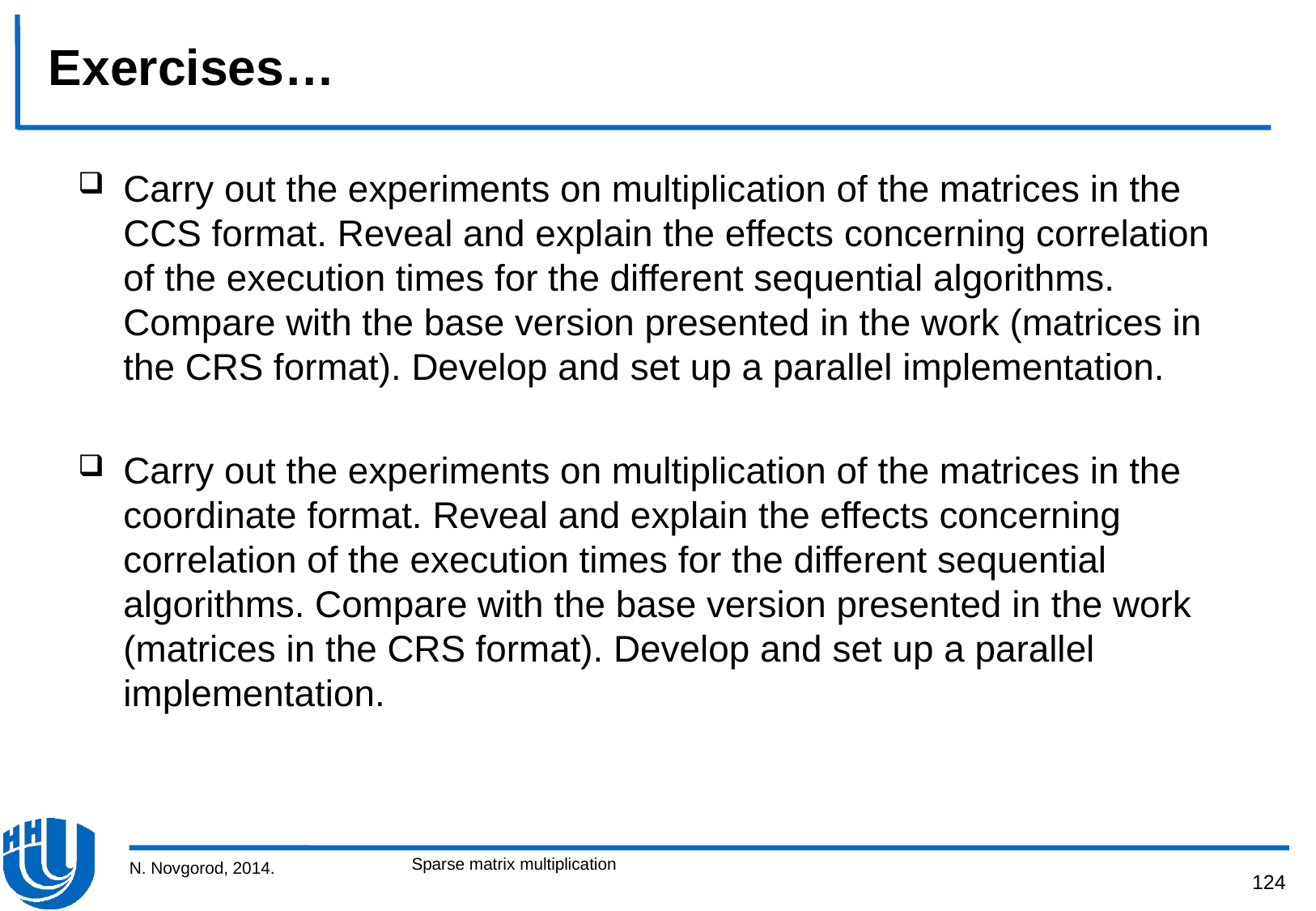

# Exercises…
Carry out the experiments on multiplication of the matrices in the CCS format. Reveal and explain the effects concerning correlation of the execution times for the different sequential algorithms. Compare with the base version presented in the work (matrices in the CRS format). Develop and set up a parallel implementation.

Carry out the experiments on multiplication of the matrices in the coordinate format. Reveal and explain the effects concerning correlation of the execution times for the different sequential algorithms. Compare with the base version presented in the work (matrices in the CRS format). Develop and set up a parallel implementation.

Sparse matrix multiplication
N. Novgorod, 2014.
124